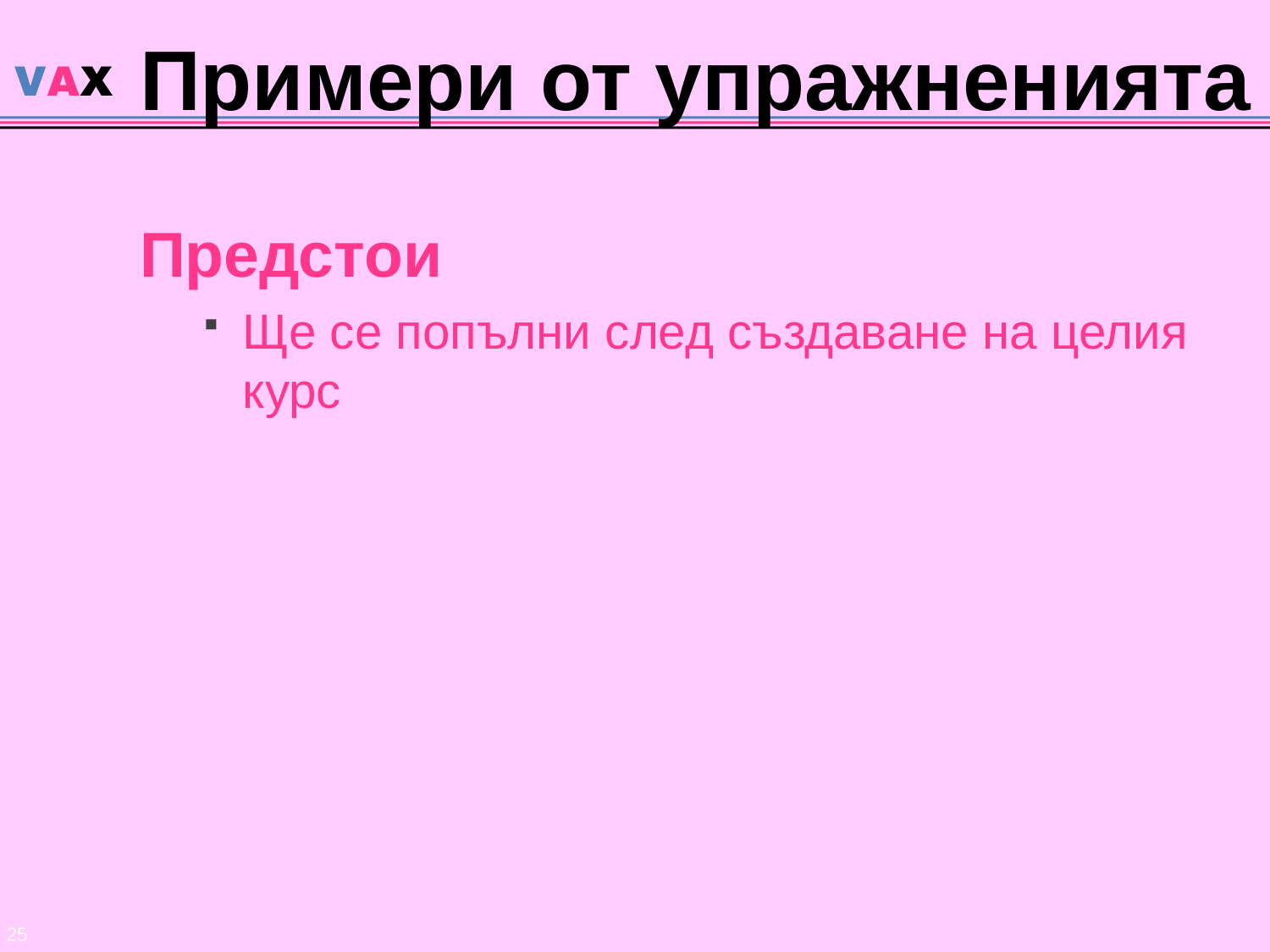

# Примери от упражненията
Предстои
Ще се попълни след създаване на целия курс